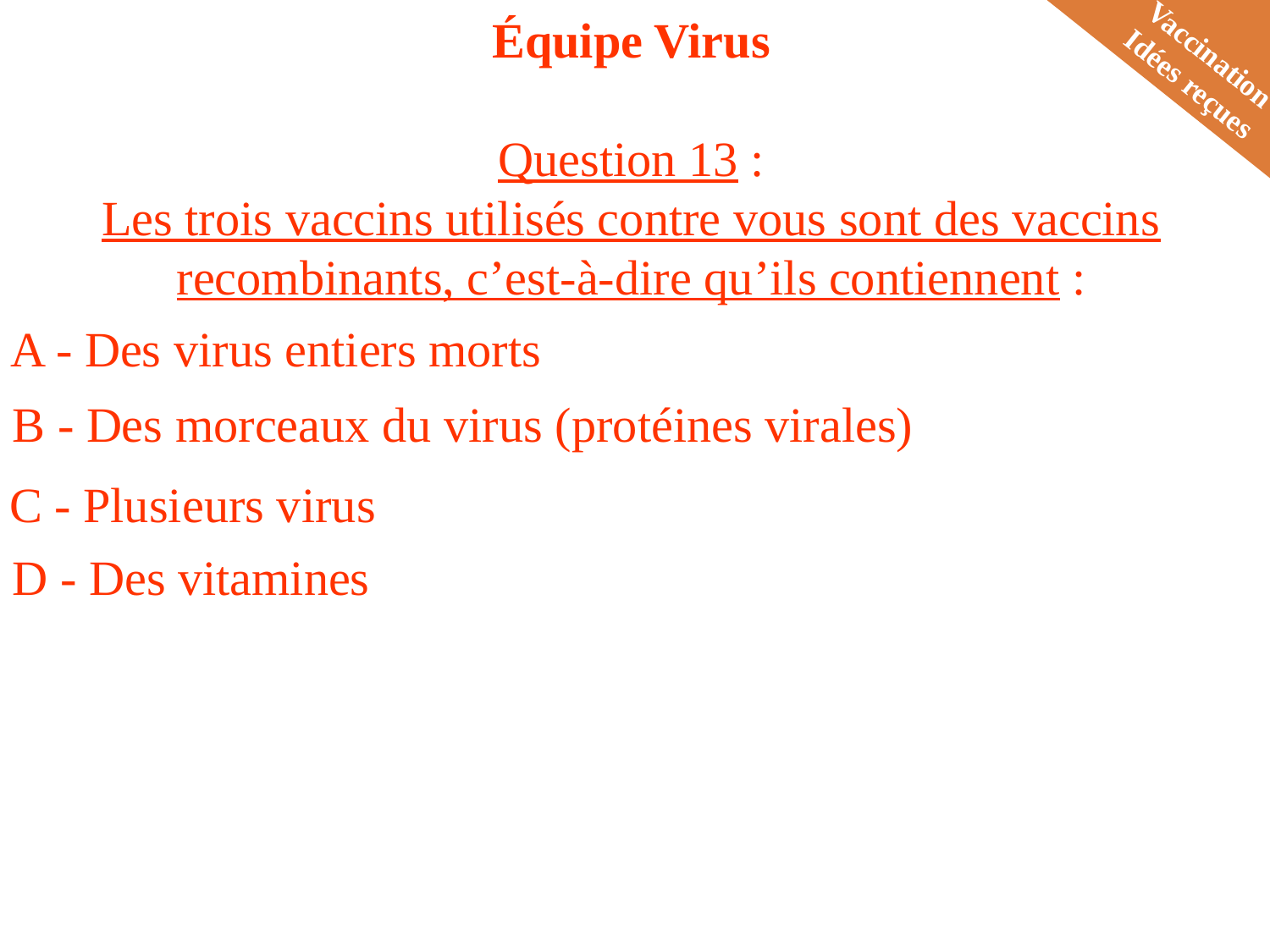

Équipe Virus

Question 13 :
Les trois vaccins utilisés contre vous sont des vaccins recombinants, c’est-à-dire qu’ils contiennent :
Vaccination
Idées reçues
A - Des virus entiers morts
B - Des morceaux du virus (protéines virales)
C - Plusieurs virus
D - Des vitamines